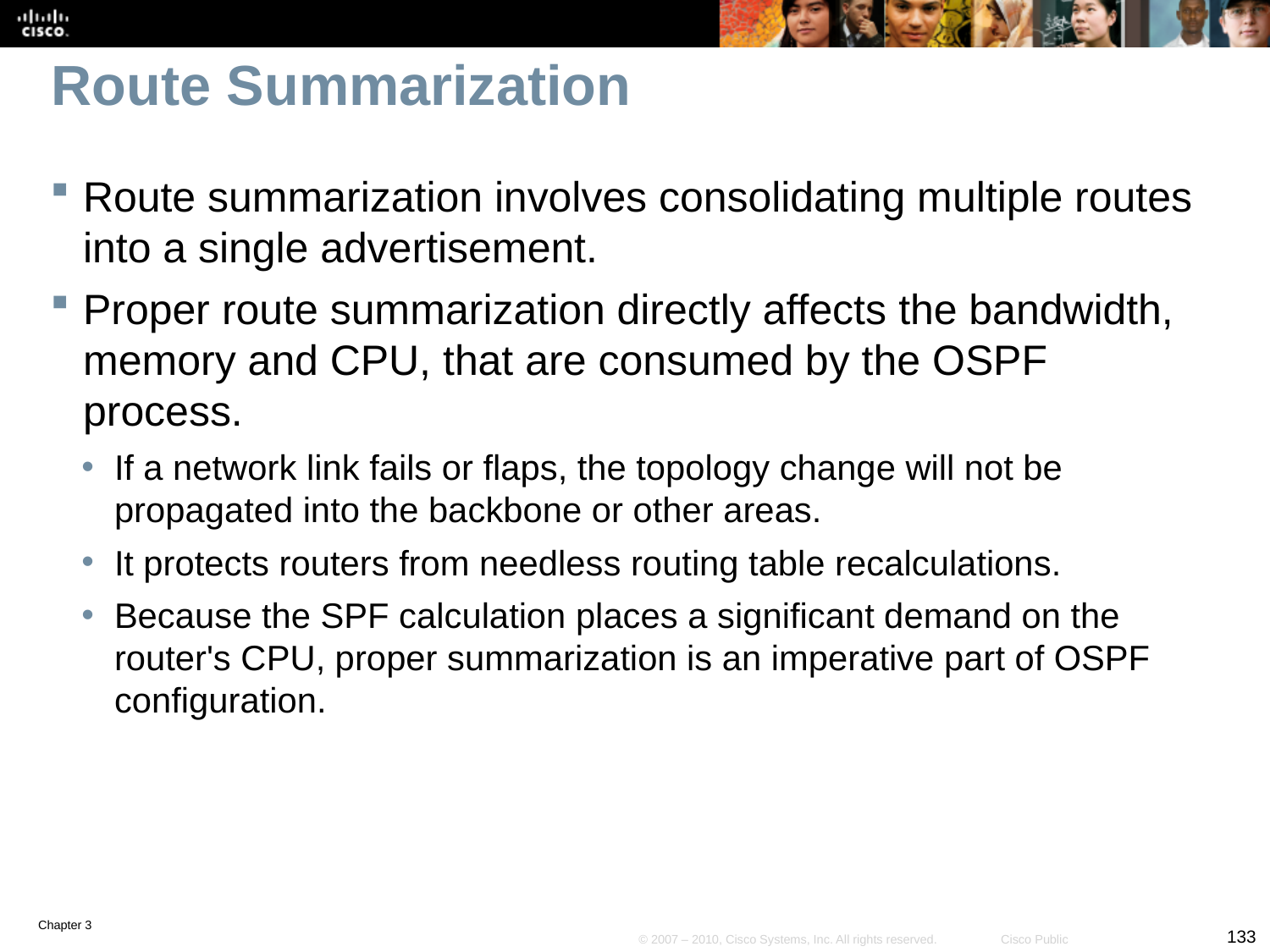

# Route Summarization
Route summarization involves consolidating multiple routes into a single advertisement.
Proper route summarization directly affects the bandwidth, memory and CPU, that are consumed by the OSPF process.
If a network link fails or flaps, the topology change will not be propagated into the backbone or other areas.
It protects routers from needless routing table recalculations.
Because the SPF calculation places a significant demand on the router's CPU, proper summarization is an imperative part of OSPF configuration.